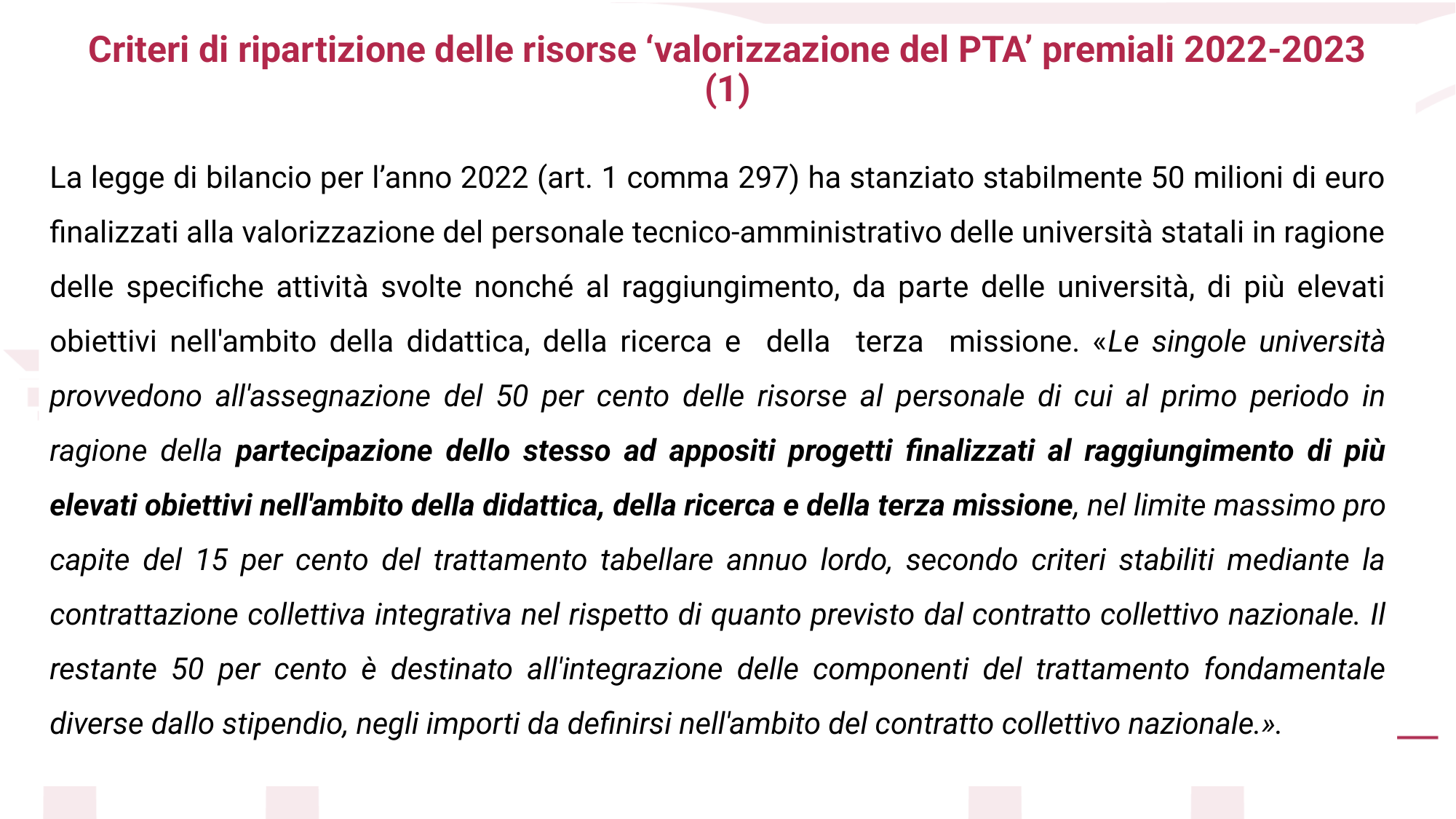

# Criteri di ripartizione delle risorse ‘valorizzazione del PTA’ premiali 2022-2023 (1)
La legge di bilancio per l’anno 2022 (art. 1 comma 297) ha stanziato stabilmente 50 milioni di euro finalizzati alla valorizzazione del personale tecnico-amministrativo delle università statali in ragione delle specifiche attività svolte nonché al raggiungimento, da parte delle università, di più elevati obiettivi nell'ambito della didattica, della ricerca e  della  terza  missione. «Le singole università provvedono all'assegnazione del 50 per cento delle risorse al personale di cui al primo periodo in ragione della partecipazione dello stesso ad appositi progetti finalizzati al raggiungimento di più elevati obiettivi nell'ambito della didattica, della ricerca e della terza missione, nel limite massimo pro capite del 15 per cento del trattamento tabellare annuo lordo, secondo criteri stabiliti mediante la contrattazione collettiva integrativa nel rispetto di quanto previsto dal contratto collettivo nazionale. Il restante 50 per cento è destinato all'integrazione delle componenti del trattamento fondamentale diverse dallo stipendio, negli importi da definirsi nell'ambito del contratto collettivo nazionale.».